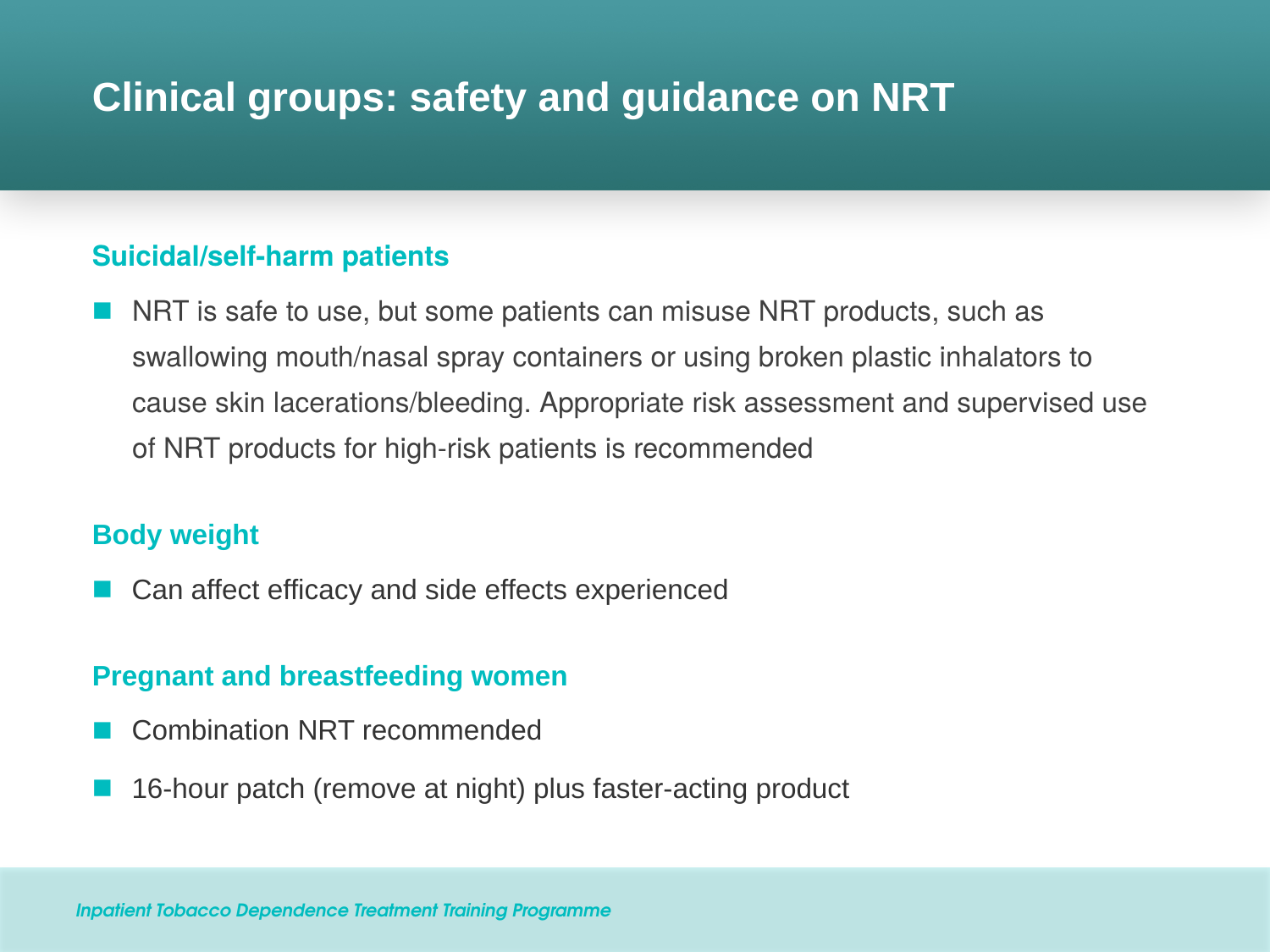

# Clinical groups: safety and guidance on NRT
Suicidal/self-harm patients
NRT is safe to use, but some patients can misuse NRT products, such as swallowing mouth/nasal spray containers or using broken plastic inhalators to cause skin lacerations/bleeding. Appropriate risk assessment and supervised use of NRT products for high-risk patients is recommended
Body weight
Can affect efficacy and side effects experienced
Pregnant and breastfeeding women
Combination NRT recommended
16-hour patch (remove at night) plus faster-acting product
Inpatient Tobacco Dependence Treatment Training Programme